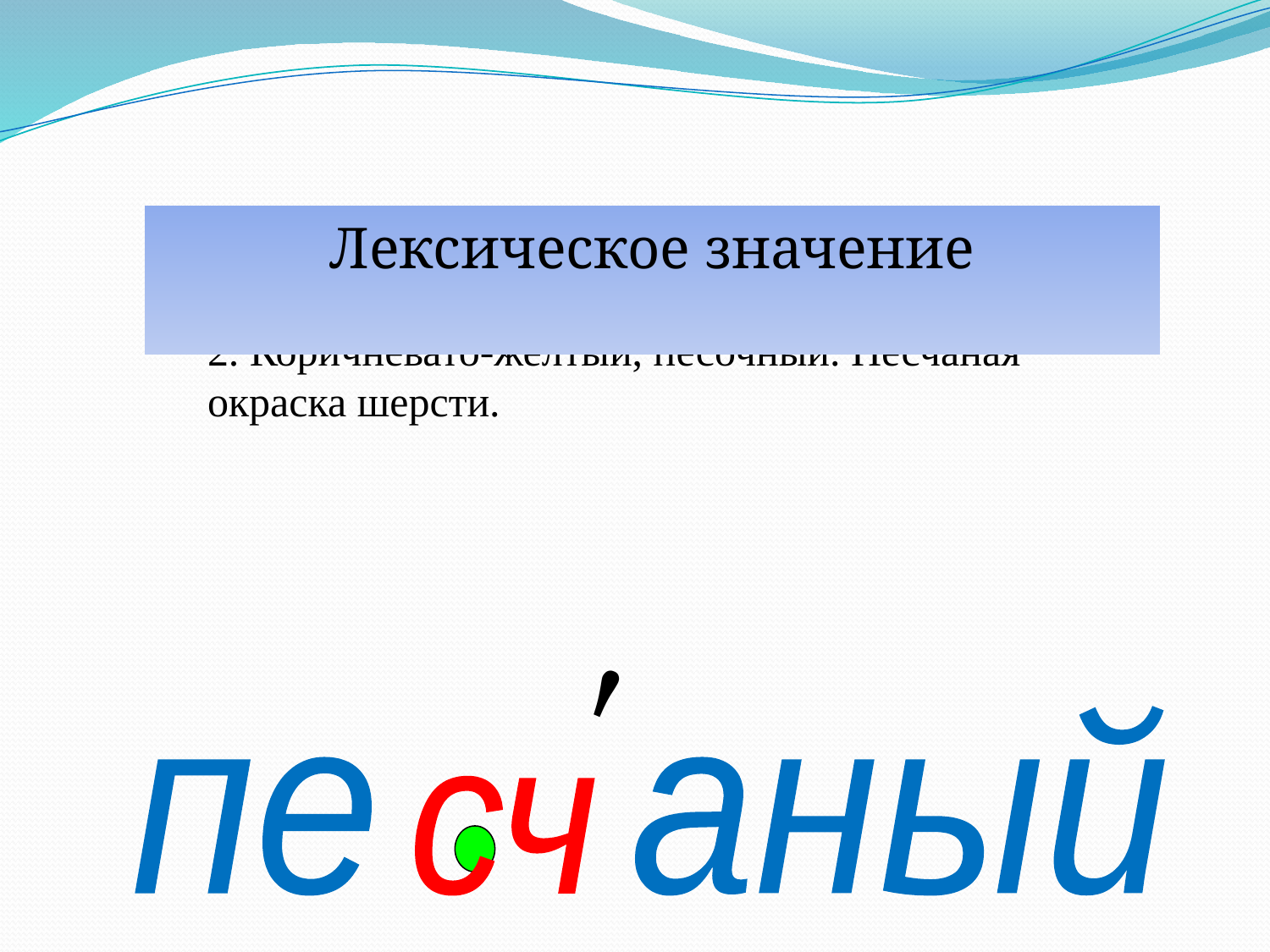

Лексическое значение

1. Состоящий из песка, несущий песок, покрытый песком. Песчаная почва. Песчаная буря.
2. Коричневато-желтый, песочный. Песчаная окраска шерсти.
′
пе    аный
сч